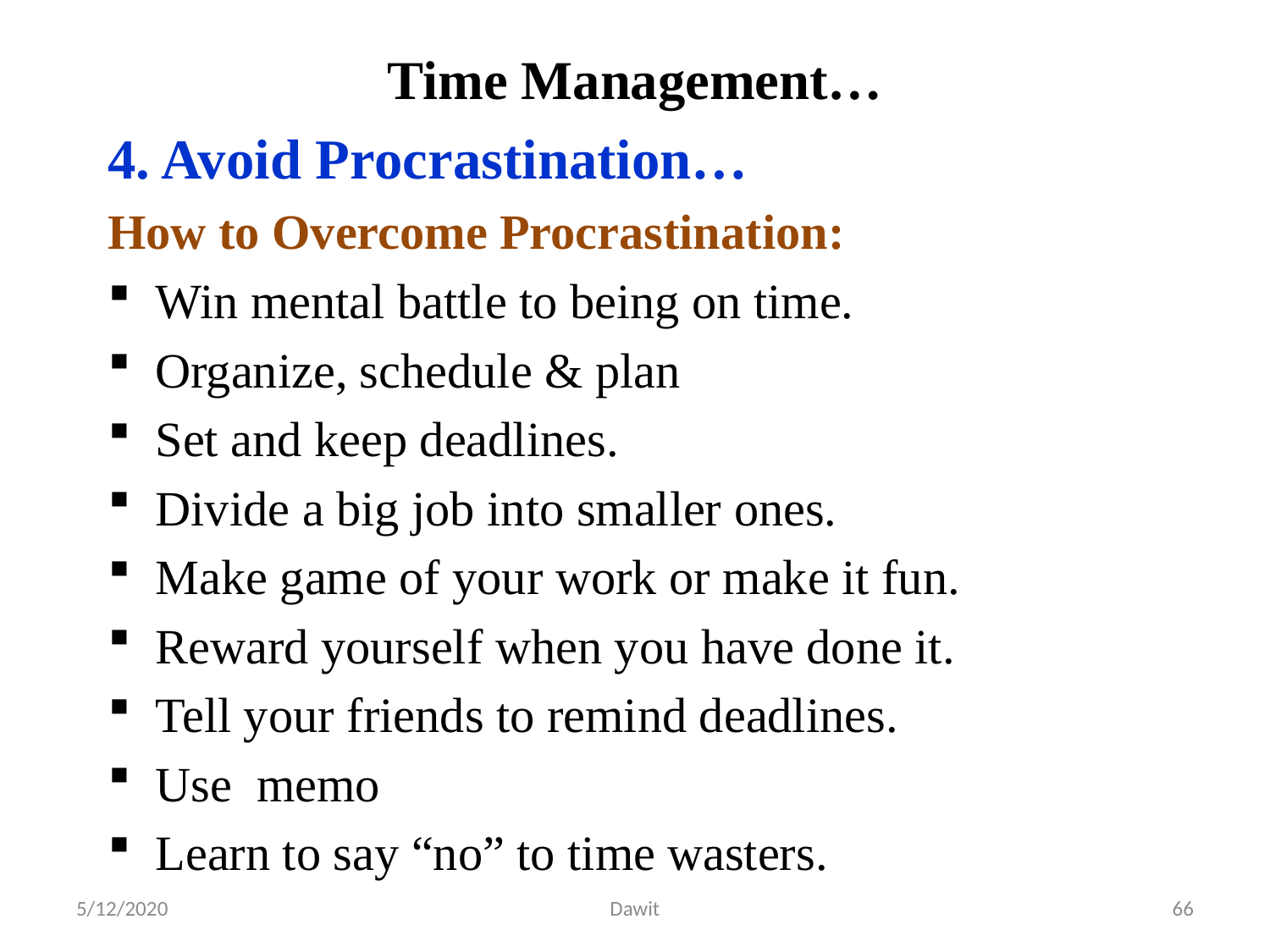

# Time Management…
4. Avoid Procrastination…
How to Overcome Procrastination:
Win mental battle to being on time.
Organize, schedule & plan
Set and keep deadlines.
Divide a big job into smaller ones.
Make game of your work or make it fun.
Reward yourself when you have done it.
Tell your friends to remind deadlines.
Use  memo
Learn to say “no” to time wasters.
5/12/2020
Dawit
66